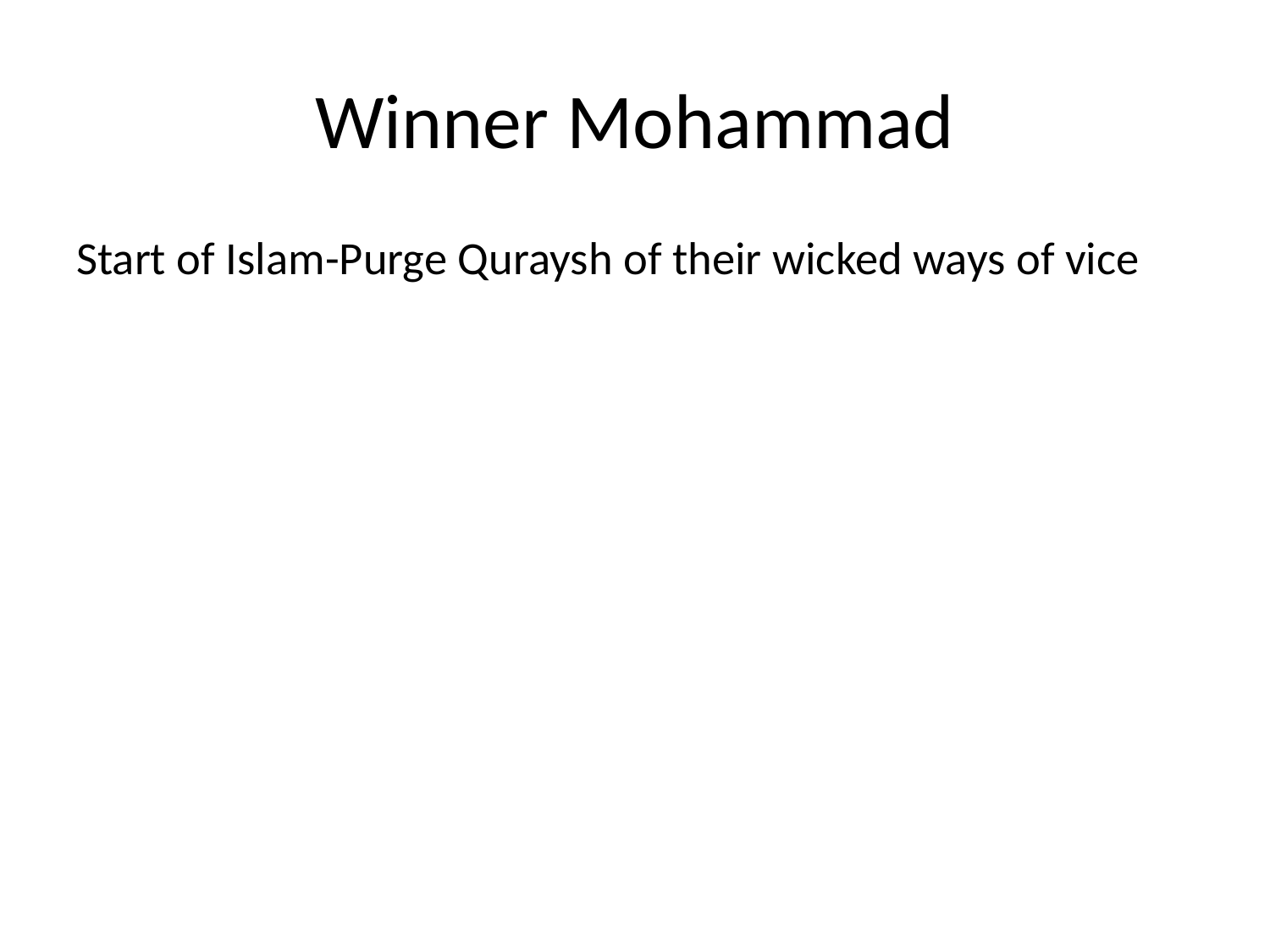

# Winner Mohammad
Start of Islam-Purge Quraysh of their wicked ways of vice